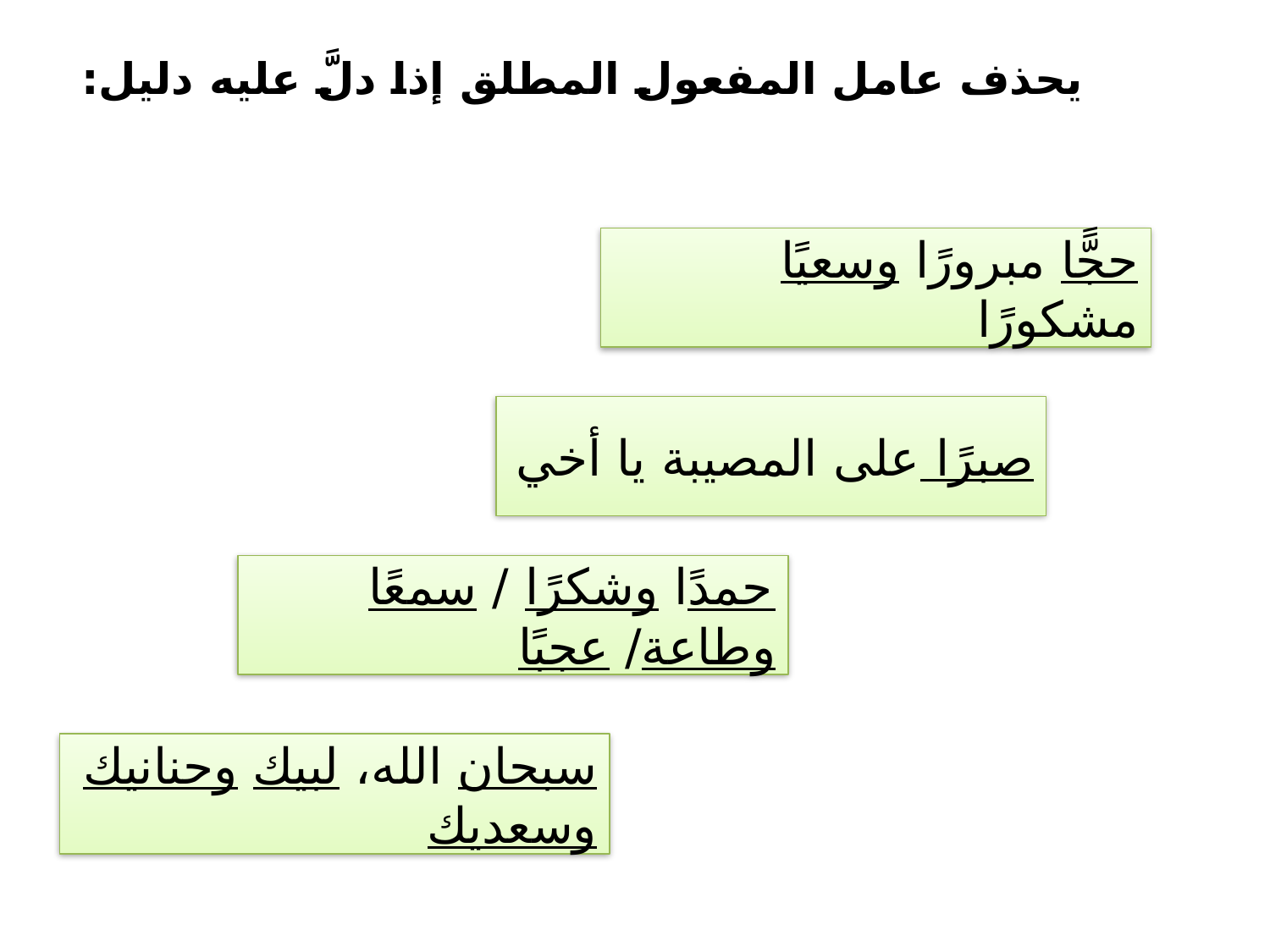

# يحذف عامل المفعول المطلق إذا دلَّ عليه دليل:
حجًّا مبرورًا وسعيًا مشكورًا
صبرًا على المصيبة يا أخي
حمدًا وشكرًا / سمعًا وطاعة/ عجبًا
سبحان الله، لبيك وحنانيك وسعديك